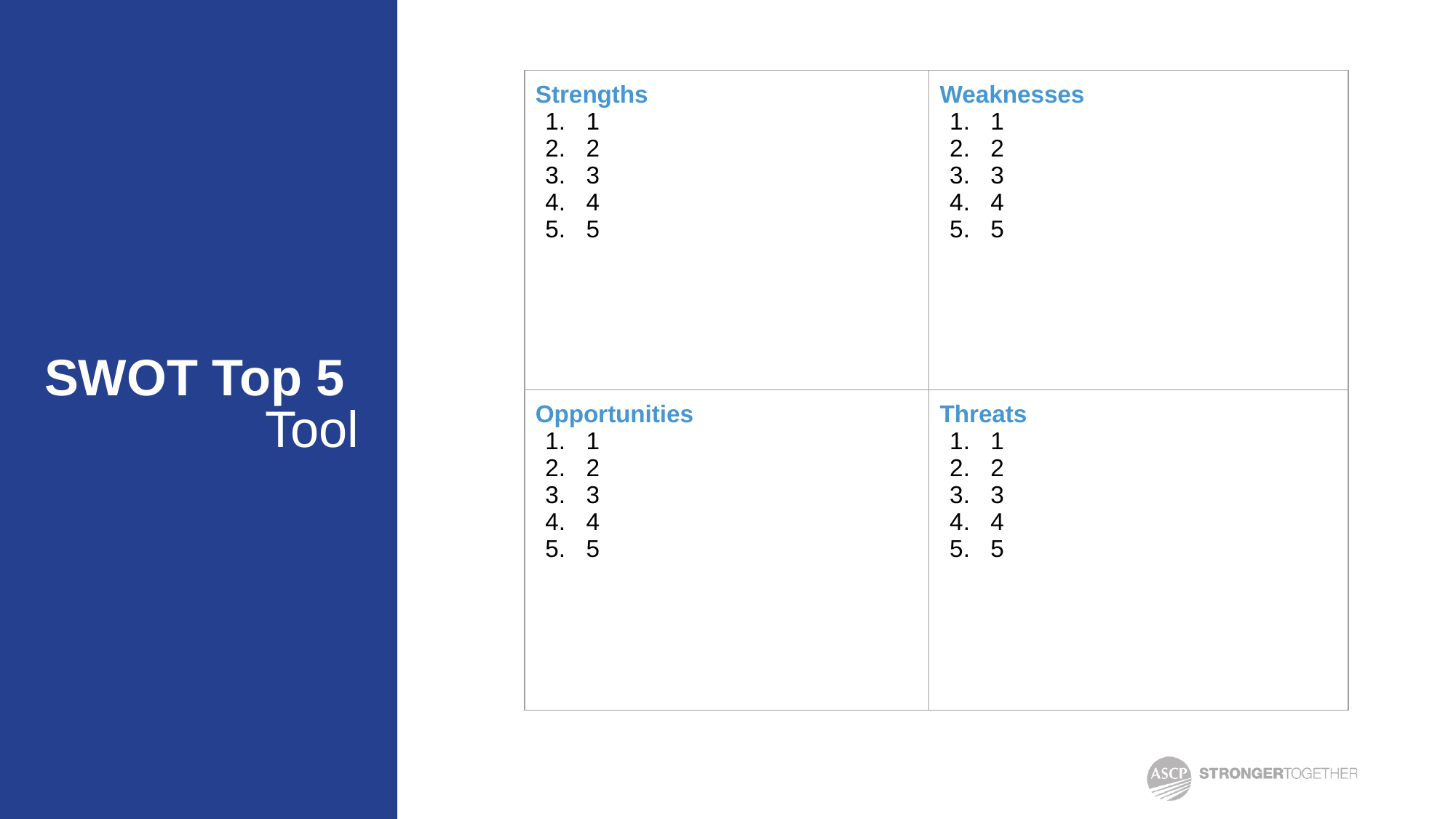

| Strengths 1 2 3 4 5 | Weaknesses 1 2 3 4 5 |
| --- | --- |
| Opportunities 1 2 3 4 5 | Threats 1 2 3 4 5 |
# SWOT Top 5 Tool